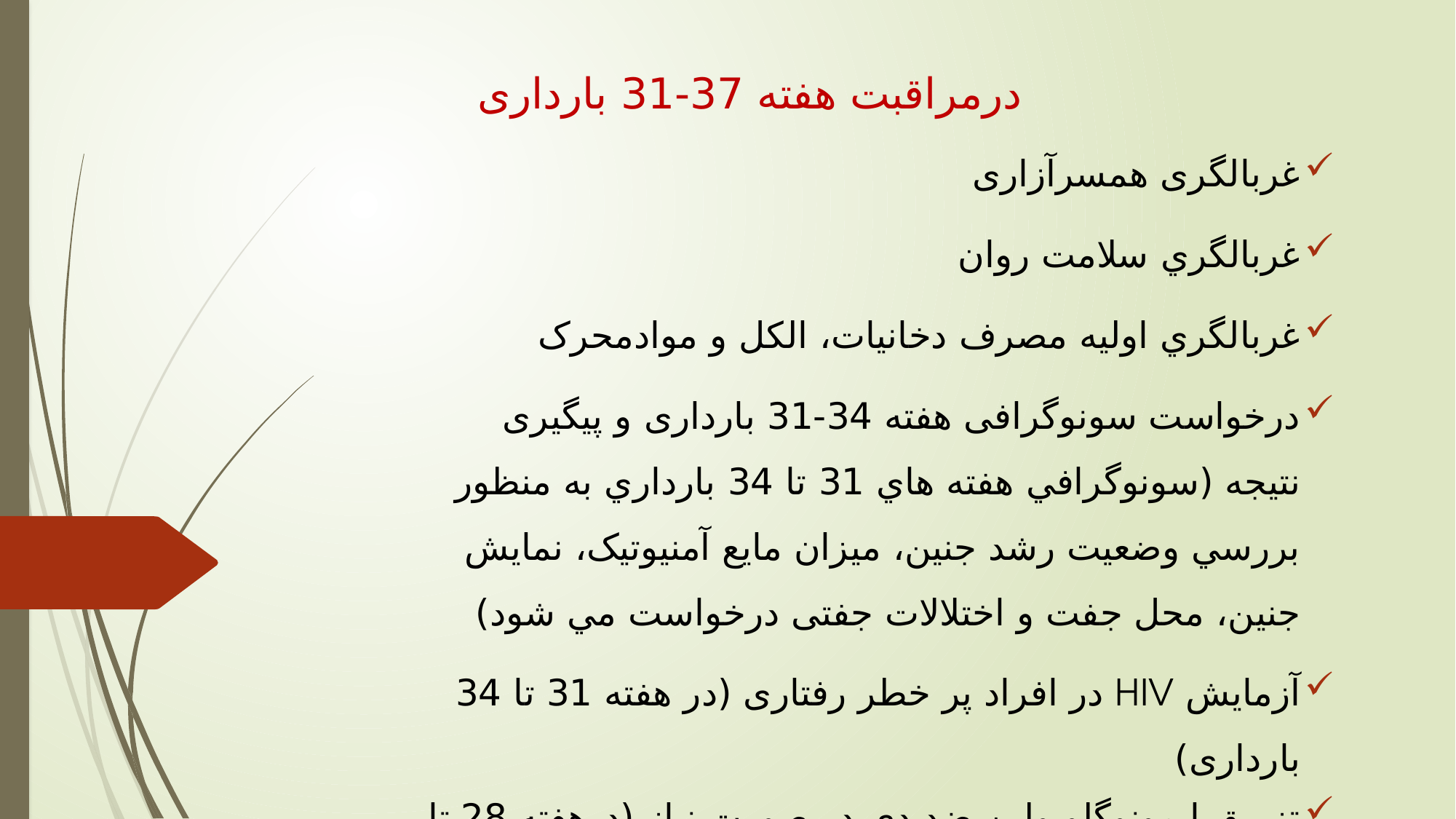

# درمراقبت هفته 37-31 بارداری
غربالگری همسرآزاری
غربالگري سلامت روان
غربالگري اولیه مصرف دخانیات، الکل و موادمحرک
درخواست سونوگرافی هفته 34-31 بارداری و پیگیری نتیجه (سونوگرافي هفته هاي 31 تا 34 بارداري به منظور بررسي وضعیت رشد جنین، میزان مايع آمنیوتیک، نمايش جنین، محل جفت و اختلالات جفتی درخواست مي شود)
آزمایش HIV در افراد پر خطر رفتاری (در هفته 31 تا 34 بارداری)
تزریق ایمونوگلوبولین ضد دی در صورت نیاز (درهفته 28 تا 34بارداری)